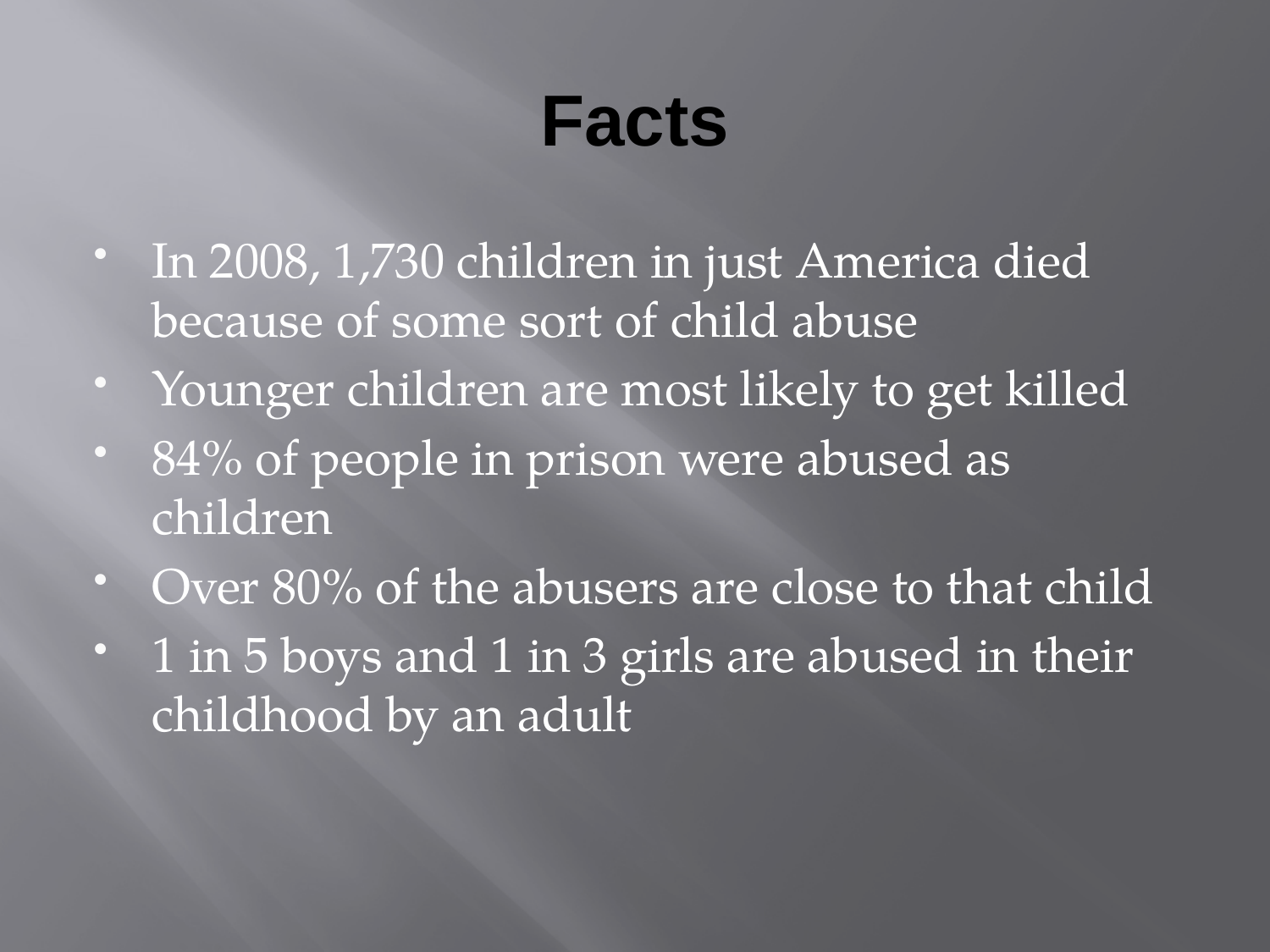

# Facts
In 2008, 1,730 children in just America died because of some sort of child abuse
Younger children are most likely to get killed
84% of people in prison were abused as children
Over 80% of the abusers are close to that child
1 in 5 boys and 1 in 3 girls are abused in their childhood by an adult